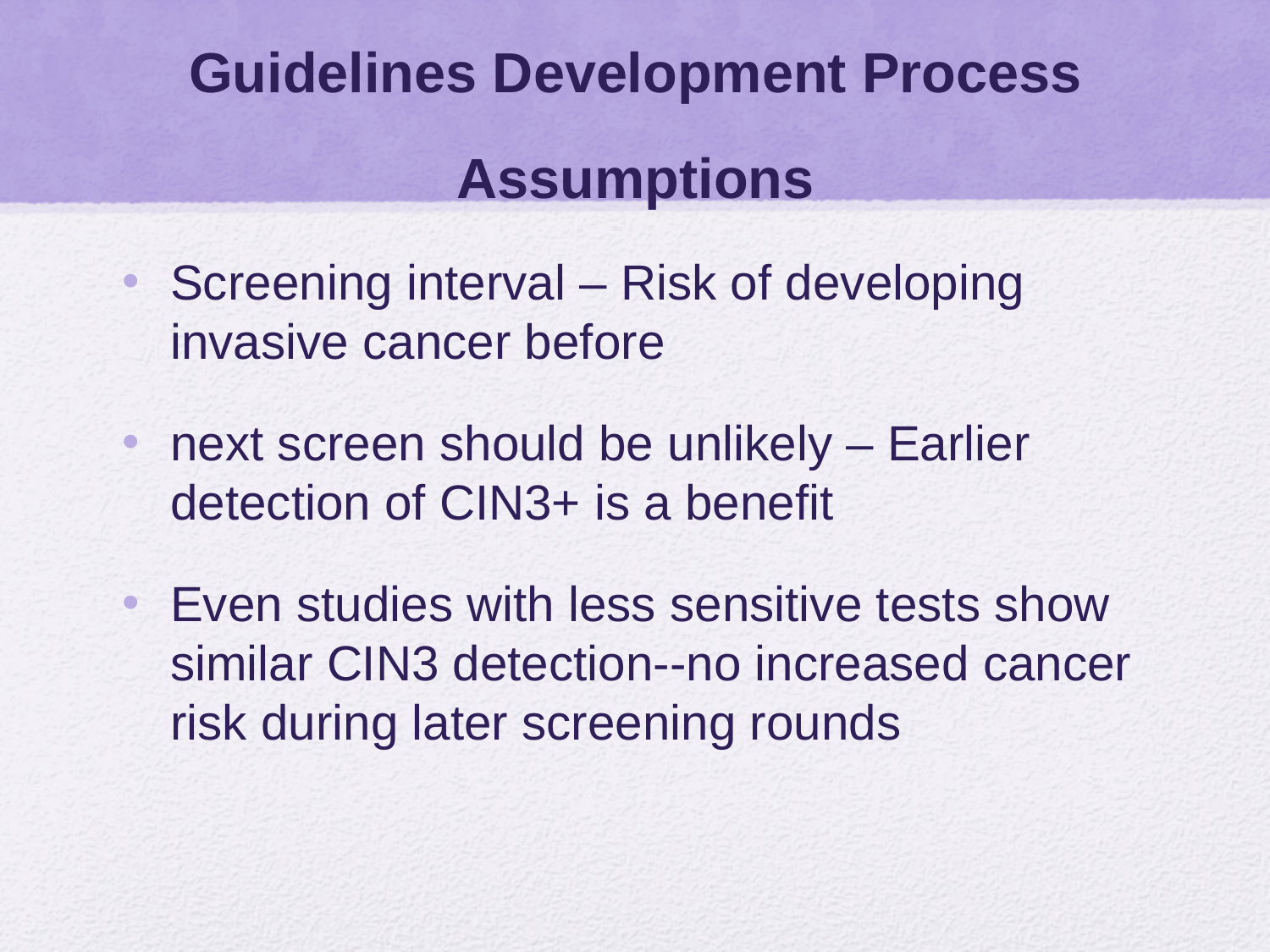

# Guidelines Development Process Assumptions
Screening interval – Risk of developing invasive cancer before
next screen should be unlikely – Earlier detection of CIN3+ is a benefit
Even studies with less sensitive tests show similar CIN3 detection--no increased cancer risk during later screening rounds